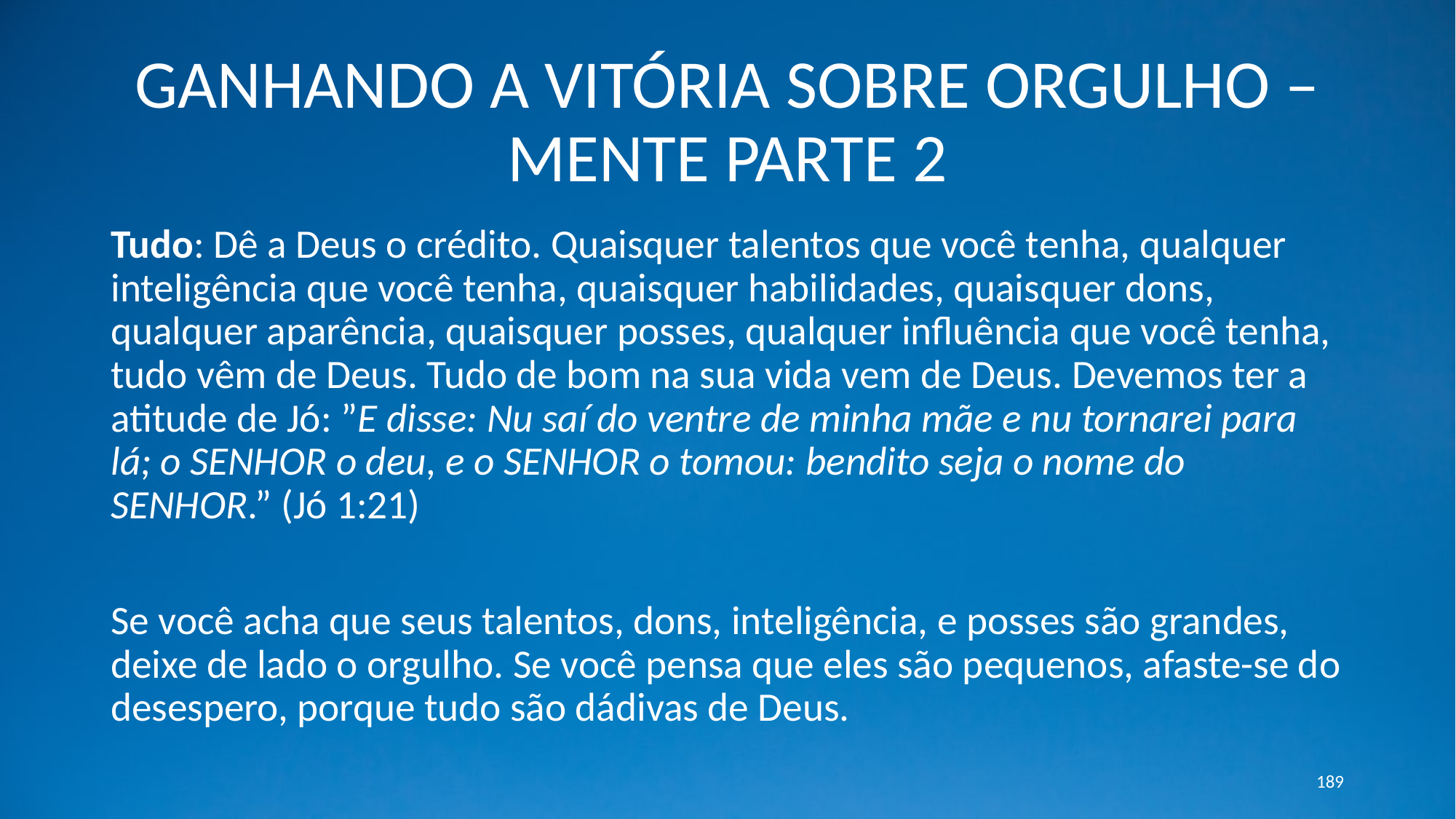

# GANHANDO A VITÓRIA SOBRE ORGULHO – MENTE PARTE 2
Tudo: Dê a Deus o crédito. Quaisquer talentos que você tenha, qualquer inteligência que você tenha, quaisquer habilidades, quaisquer dons, qualquer aparência, quaisquer posses, qualquer influência que você tenha, tudo vêm de Deus. Tudo de bom na sua vida vem de Deus. Devemos ter a atitude de Jó: ”E disse: Nu saí do ventre de minha mãe e nu tornarei para lá; o SENHOR o deu, e o SENHOR o tomou: bendito seja o nome do SENHOR.” (Jó 1:21)

Se você acha que seus talentos, dons, inteligência, e posses são grandes, deixe de lado o orgulho. Se você pensa que eles são pequenos, afaste-se do desespero, porque tudo são dádivas de Deus.

189